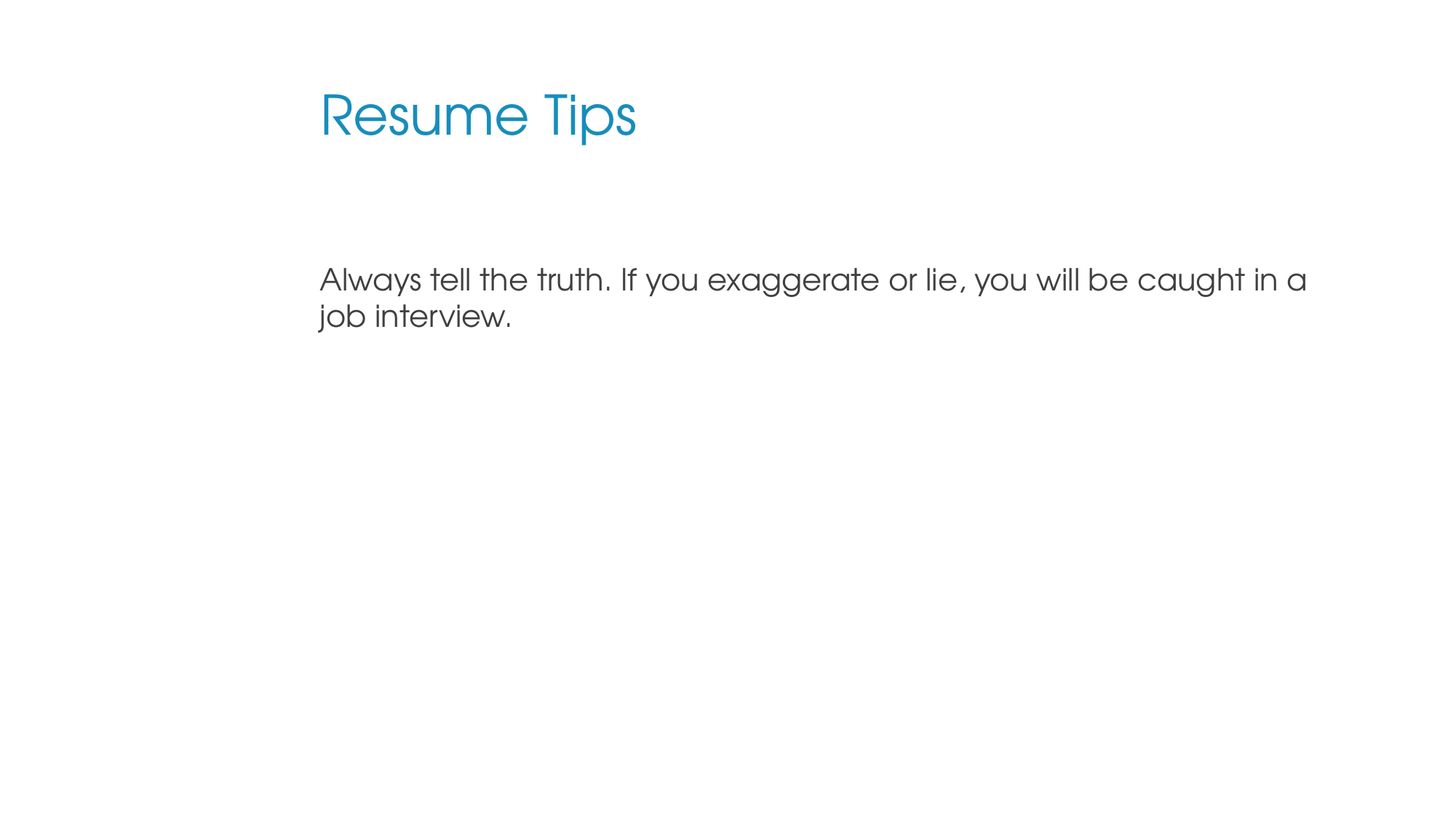

# Resume Tips
Always tell the truth. If you exaggerate or lie, you will be caught in a job interview.